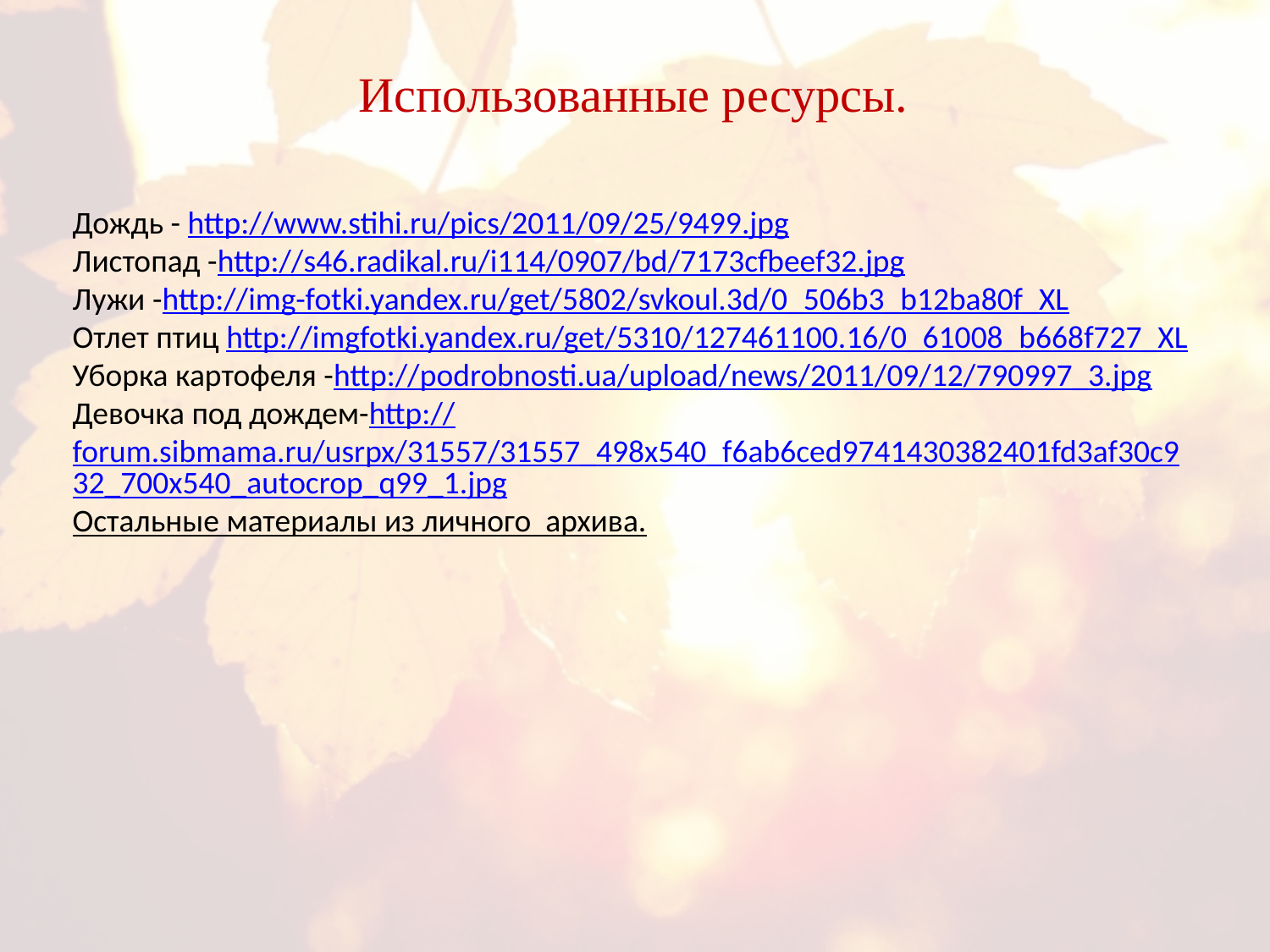

Использованные ресурсы.
Дождь - http://www.stihi.ru/pics/2011/09/25/9499.jpg
Листопад -http://s46.radikal.ru/i114/0907/bd/7173cfbeef32.jpg
Лужи -http://img-fotki.yandex.ru/get/5802/svkoul.3d/0_506b3_b12ba80f_XL
Отлет птиц http://imgfotki.yandex.ru/get/5310/127461100.16/0_61008_b668f727_XL
Уборка картофеля -http://podrobnosti.ua/upload/news/2011/09/12/790997_3.jpg
Девочка под дождем-http://forum.sibmama.ru/usrpx/31557/31557_498x540_f6ab6ced9741430382401fd3af30c932_700x540_autocrop_q99_1.jpg
Остальные материалы из личного  архива.